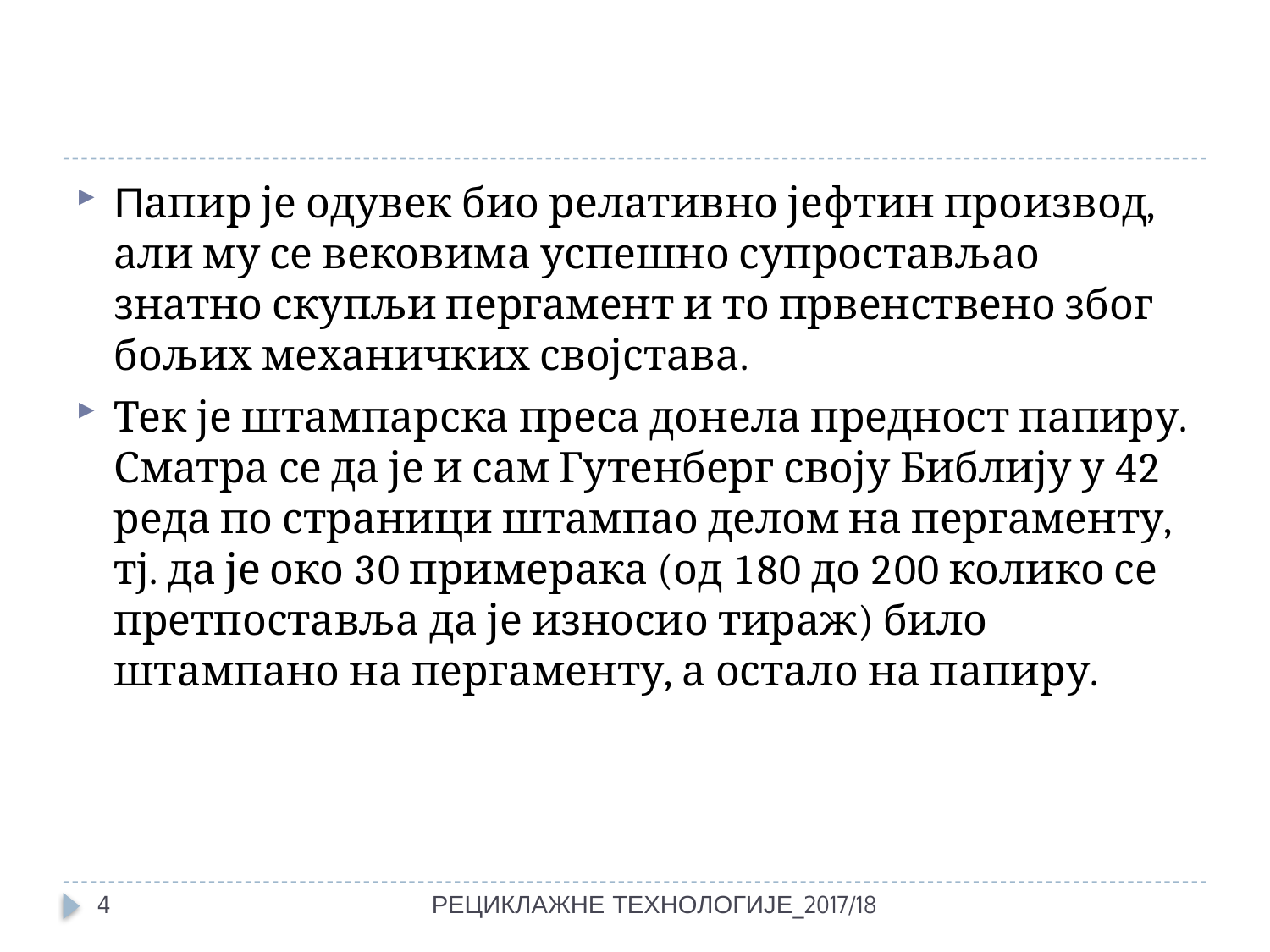

#
Папир је одувек био релативно јефтин производ, али му се вековима успешно супростављао знатно скупљи пергамент и то првенствено због бољих механичких својстава.
Тек је штампарска преса донела предност папиру. Сматра се да је и сам Гутенберг своју Библију у 42 реда по страници штампао делом на пергаменту, тј. да је око 30 примерака (од 180 до 200 колико се претпоставља да је износио тираж) било штампано на пергаменту, а остало на папиру.

4
РЕЦИКЛАЖНЕ ТЕХНОЛОГИЈЕ_2017/18